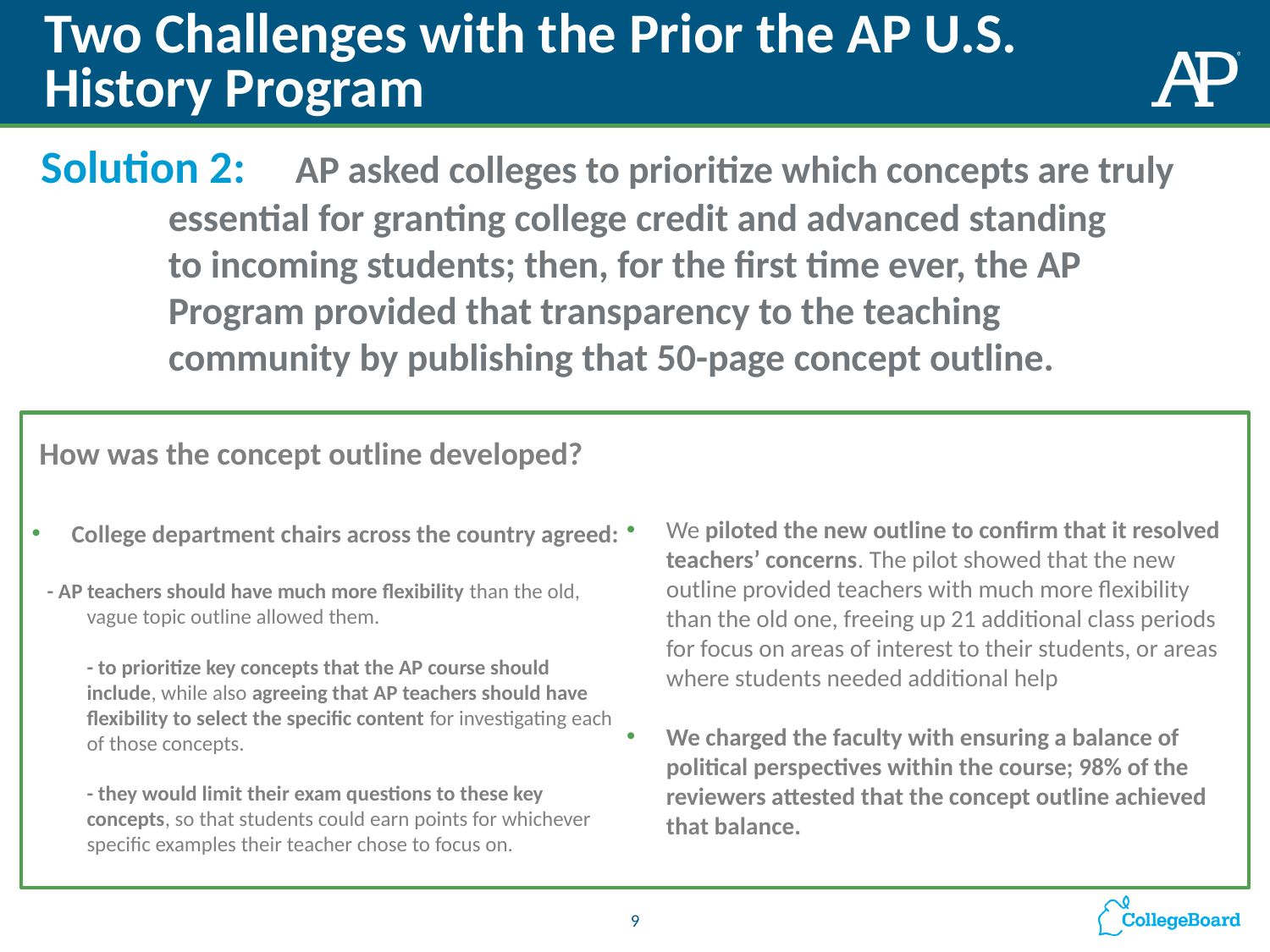

# Two Challenges with the Prior the AP U.S. History Program
Solution 2:  	AP asked colleges to prioritize which concepts are truly 		essential for granting college credit and advanced standing 		to incoming students; then, for the first time ever, the AP 		Program provided that transparency to the teaching 			community by publishing that 50-page concept outline.

How was the concept outline developed?

College department chairs across the country agreed:

- AP teachers should have much more flexibility than the old, vague topic outline allowed them.
- to prioritize key concepts that the AP course should include, while also agreeing that AP teachers should have flexibility to select the specific content for investigating each of those concepts.
- they would limit their exam questions to these key concepts, so that students could earn points for whichever specific examples their teacher chose to focus on.

We piloted the new outline to confirm that it resolved teachers’ concerns. The pilot showed that the new outline provided teachers with much more flexibility than the old one, freeing up 21 additional class periods for focus on areas of interest to their students, or areas where students needed additional help

We charged the faculty with ensuring a balance of political perspectives within the course; 98% of the reviewers attested that the concept outline achieved that balance.

9